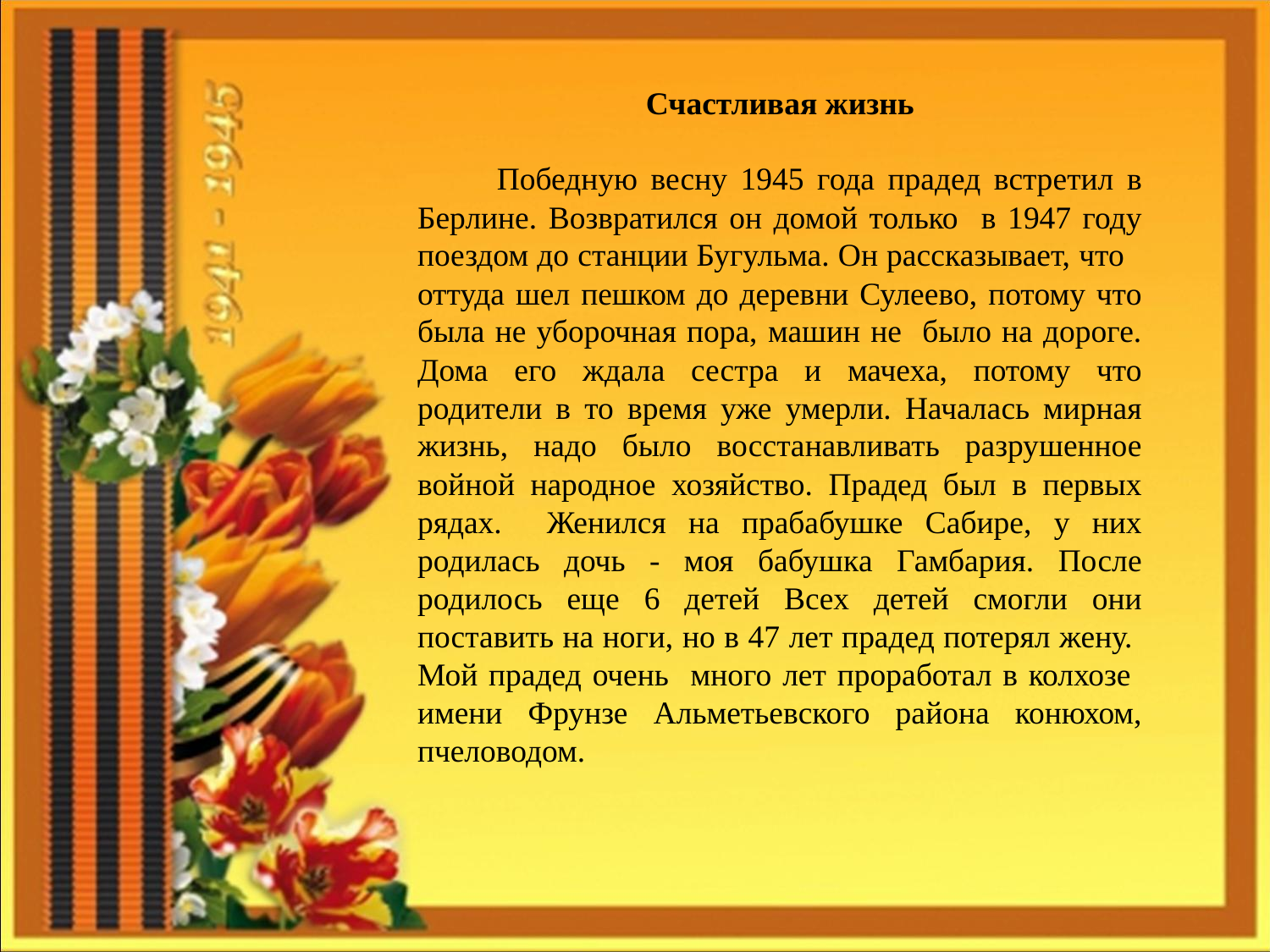

Счастливая жизнь

      Победную весну 1945 года прадед встретил в Берлине. Возвратился он домой только  в 1947 году поездом до станции Бугульма. Он рассказывает, что   оттуда шел пешком до деревни Сулеево, потому что была не уборочная пора, машин не  было на дороге. Дома его ждала сестра и мачеха, потому что родители в то время уже умерли. Началась мирная жизнь, надо было восстанавливать разрушенное войной народное хозяйство. Прадед был в первых рядах.  Женился на прабабушке Сабире, у них родилась дочь - моя бабушка Гамбария. После родилось еще 6 детей Всех детей смогли они поставить на ноги, но в 47 лет прадед потерял жену.  Мой прадед очень  много лет проработал в колхозе  имени Фрунзе Альметьевского района конюхом, пчеловодом.